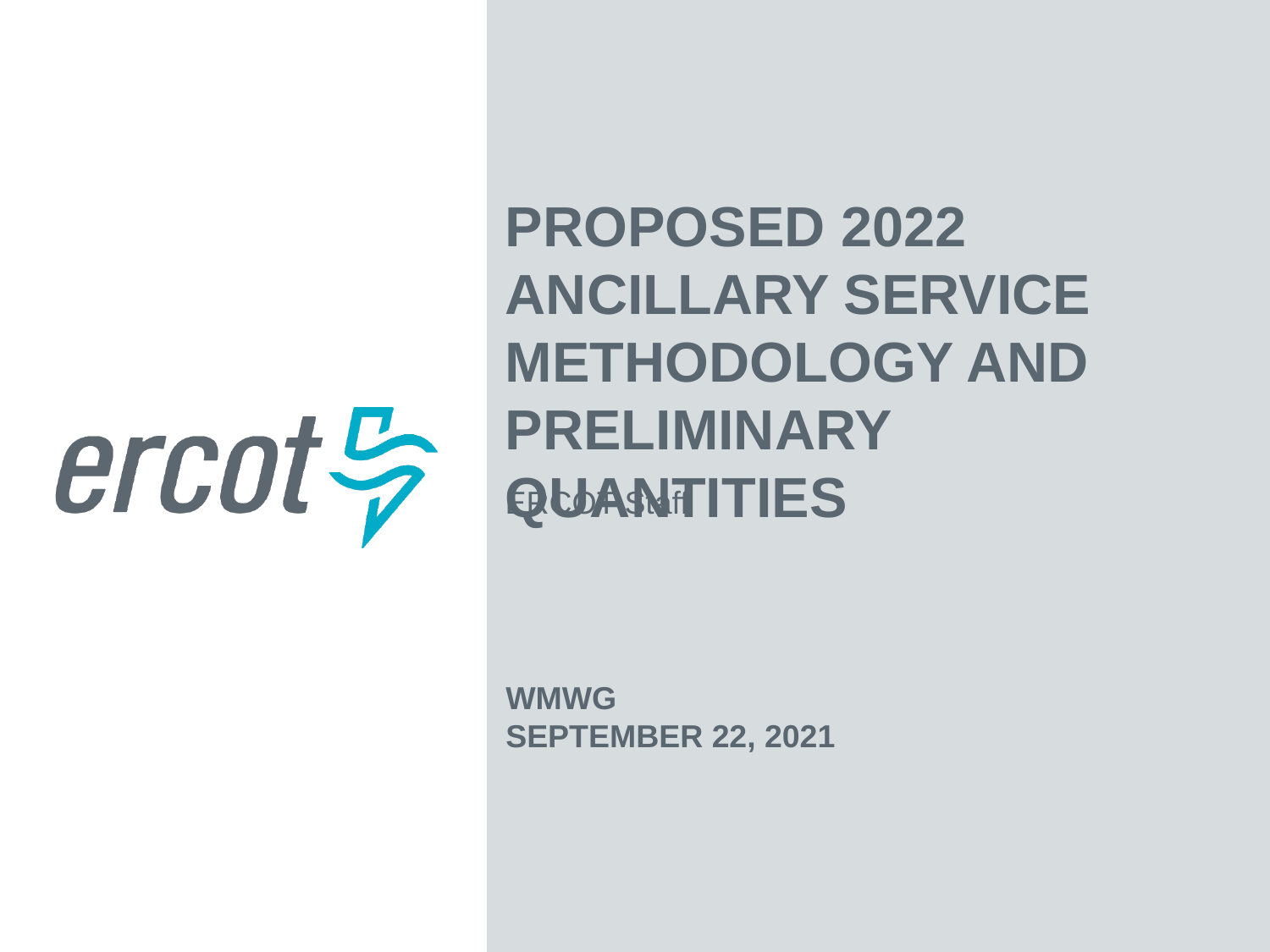

Proposed 2022 Ancillary Service Methodology And Preliminary Quantities
ERCOT Staff
WMWG
September 22, 2021